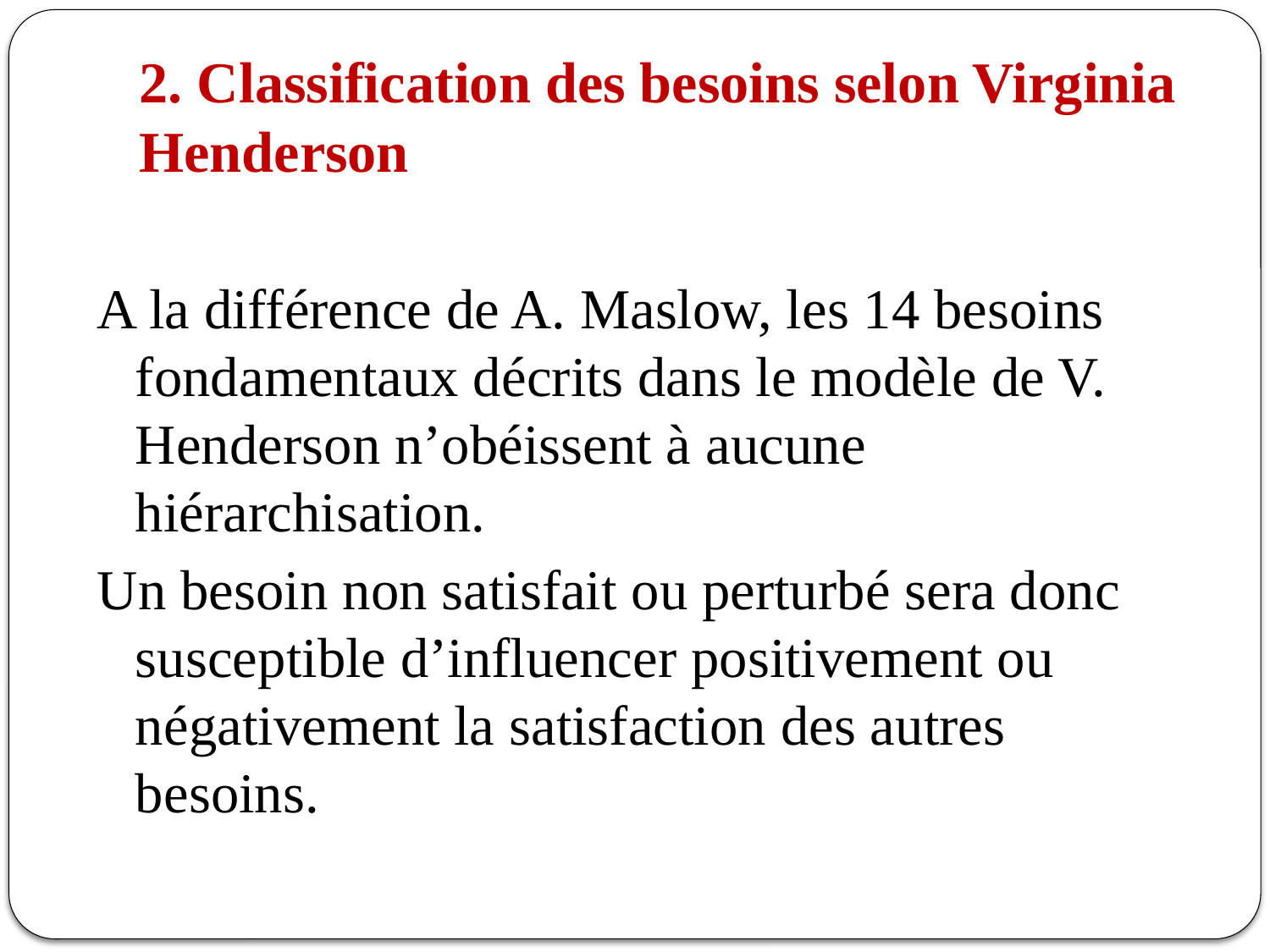

# 2. Classification des besoins selon Virginia Henderson
A la différence de A. Maslow, les 14 besoins fondamentaux décrits dans le modèle de V. Henderson n’obéissent à aucune hiérarchisation.
Un besoin non satisfait ou perturbé sera donc susceptible d’influencer positivement ou négativement la satisfaction des autres besoins.